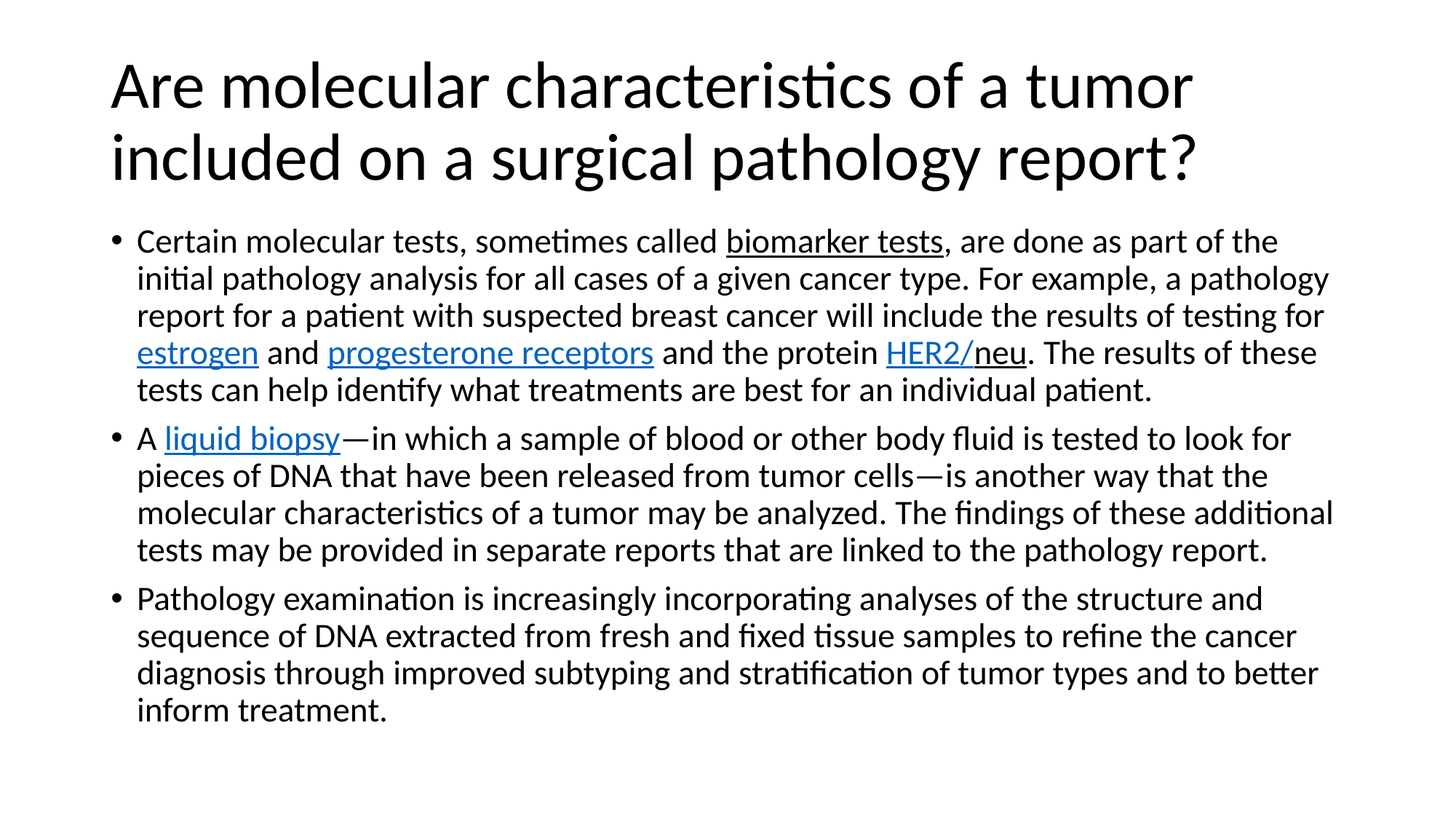

# Are molecular characteristics of a tumor included on a surgical pathology report?
Certain molecular tests, sometimes called biomarker tests, are done as part of the initial pathology analysis for all cases of a given cancer type. For example, a pathology report for a patient with suspected breast cancer will include the results of testing for estrogen and progesterone receptors and the protein HER2/neu. The results of these tests can help identify what treatments are best for an individual patient.
A liquid biopsy—in which a sample of blood or other body fluid is tested to look for pieces of DNA that have been released from tumor cells—is another way that the molecular characteristics of a tumor may be analyzed. The findings of these additional tests may be provided in separate reports that are linked to the pathology report.
Pathology examination is increasingly incorporating analyses of the structure and sequence of DNA extracted from fresh and fixed tissue samples to refine the cancer diagnosis through improved subtyping and stratification of tumor types and to better inform treatment.